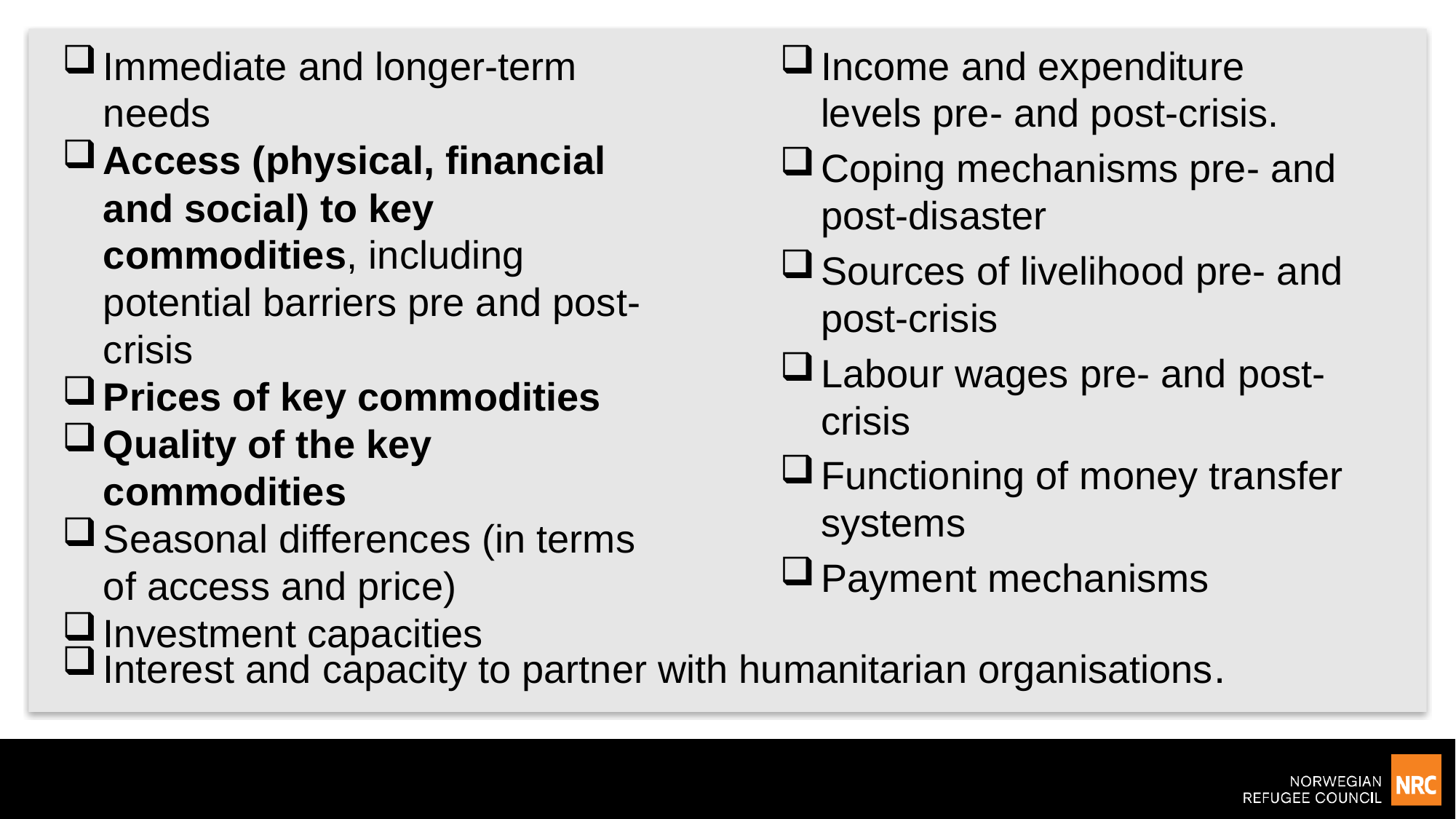

Income and expenditure levels pre- and post-crisis.
Coping mechanisms pre- and post-disaster
Sources of livelihood pre- and post-crisis
Labour wages pre- and post-crisis
Functioning of money transfer systems
Payment mechanisms

Immediate and longer-term needs
Access (physical, financial and social) to key commodities, including potential barriers pre and post-crisis
Prices of key commodities
Quality of the key commodities
Seasonal differences (in terms of access and price)
Investment capacities

Interest and capacity to partner with humanitarian organisations.